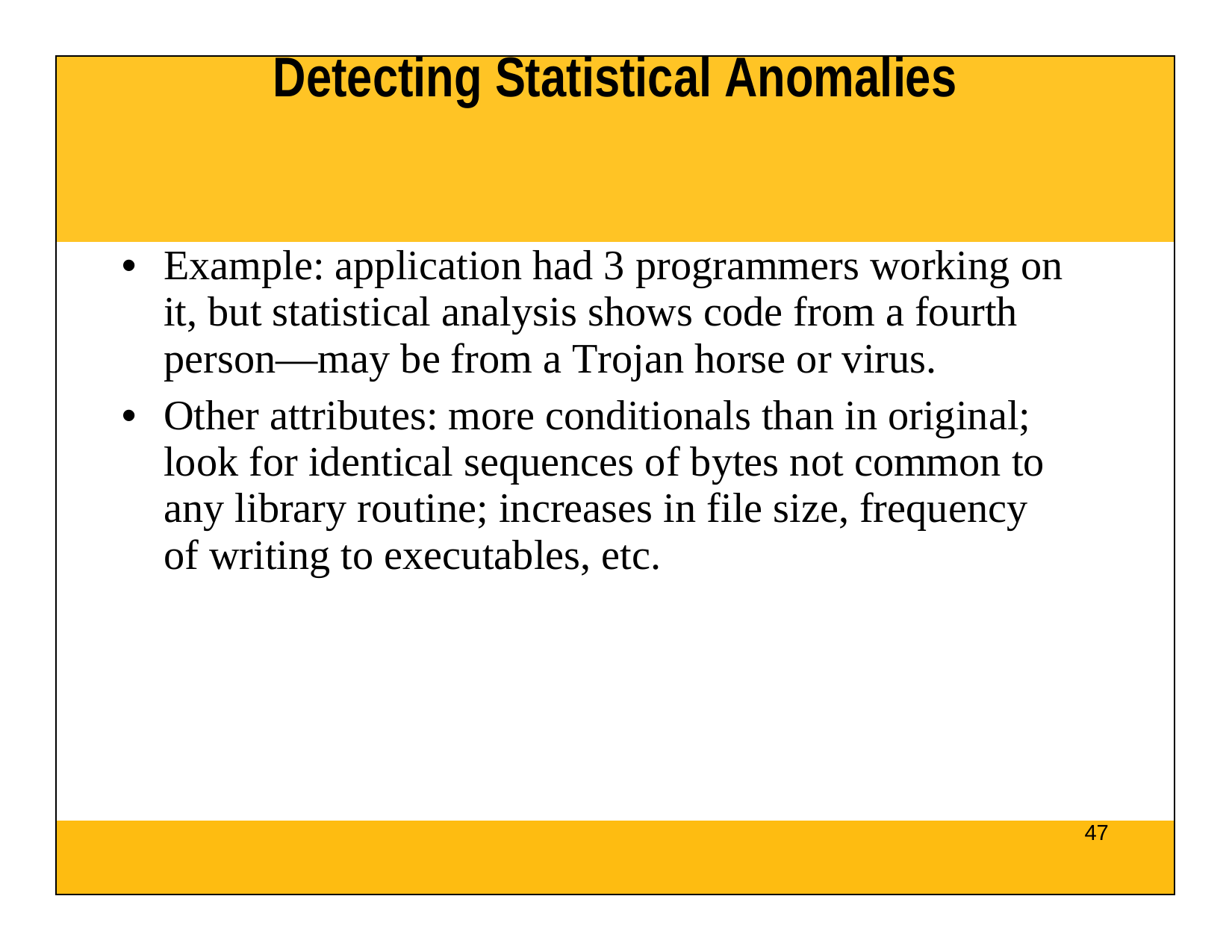

| Detecting Statistical Anomalies |
| --- |
| Example: application had 3 programmers working on it, but statistical analysis shows code from a fourth person—may be from a Trojan horse or virus. Other attributes: more conditionals than in original; look for identical sequences of bytes not common to any library routine; increases in file size, frequency of writing to executables, etc. |
| 47 |